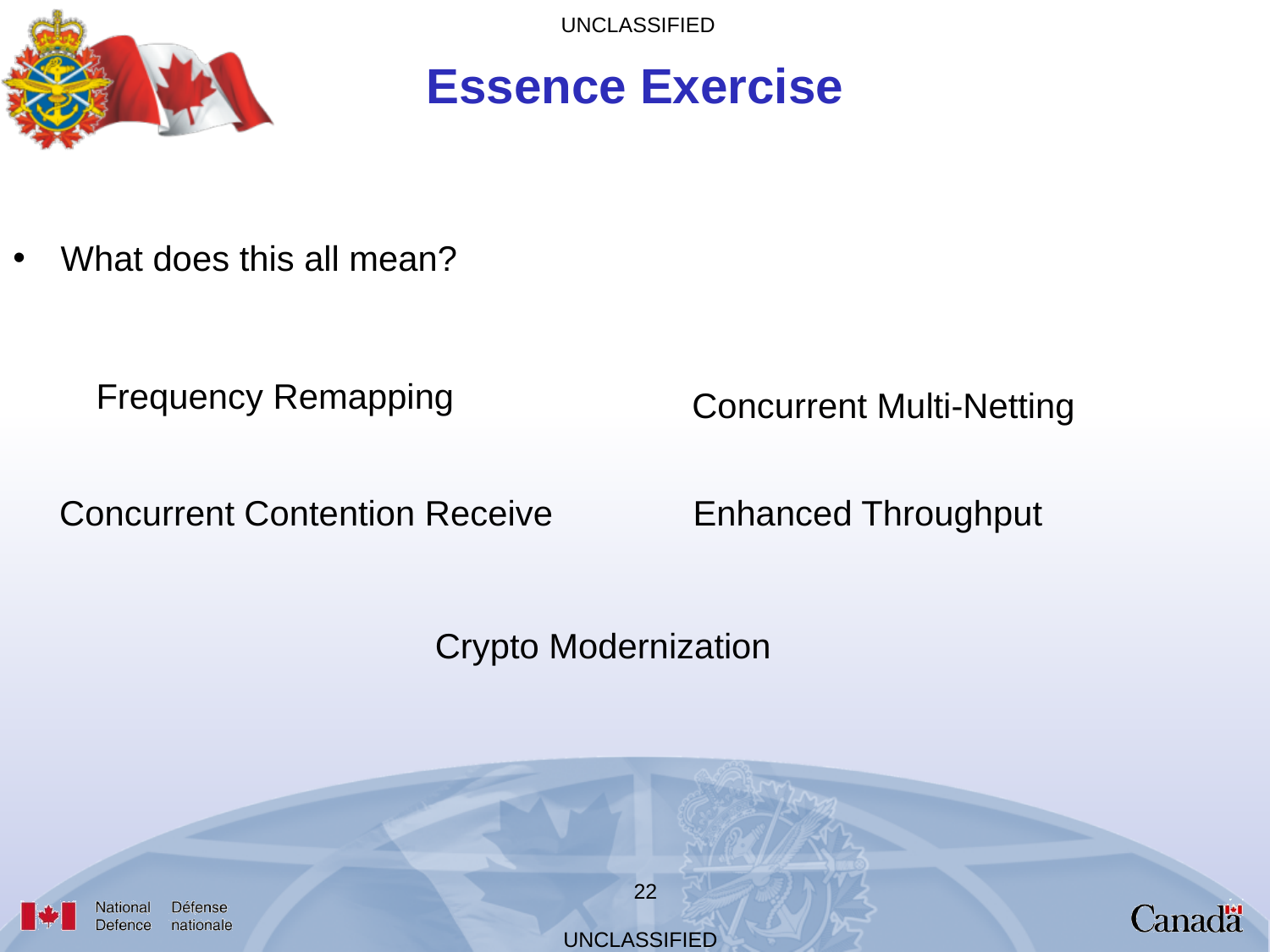

Essence Exercise
# What does this all mean?
Frequency Remapping
Concurrent Multi-Netting
Concurrent Contention Receive
Enhanced Throughput
Crypto Modernization